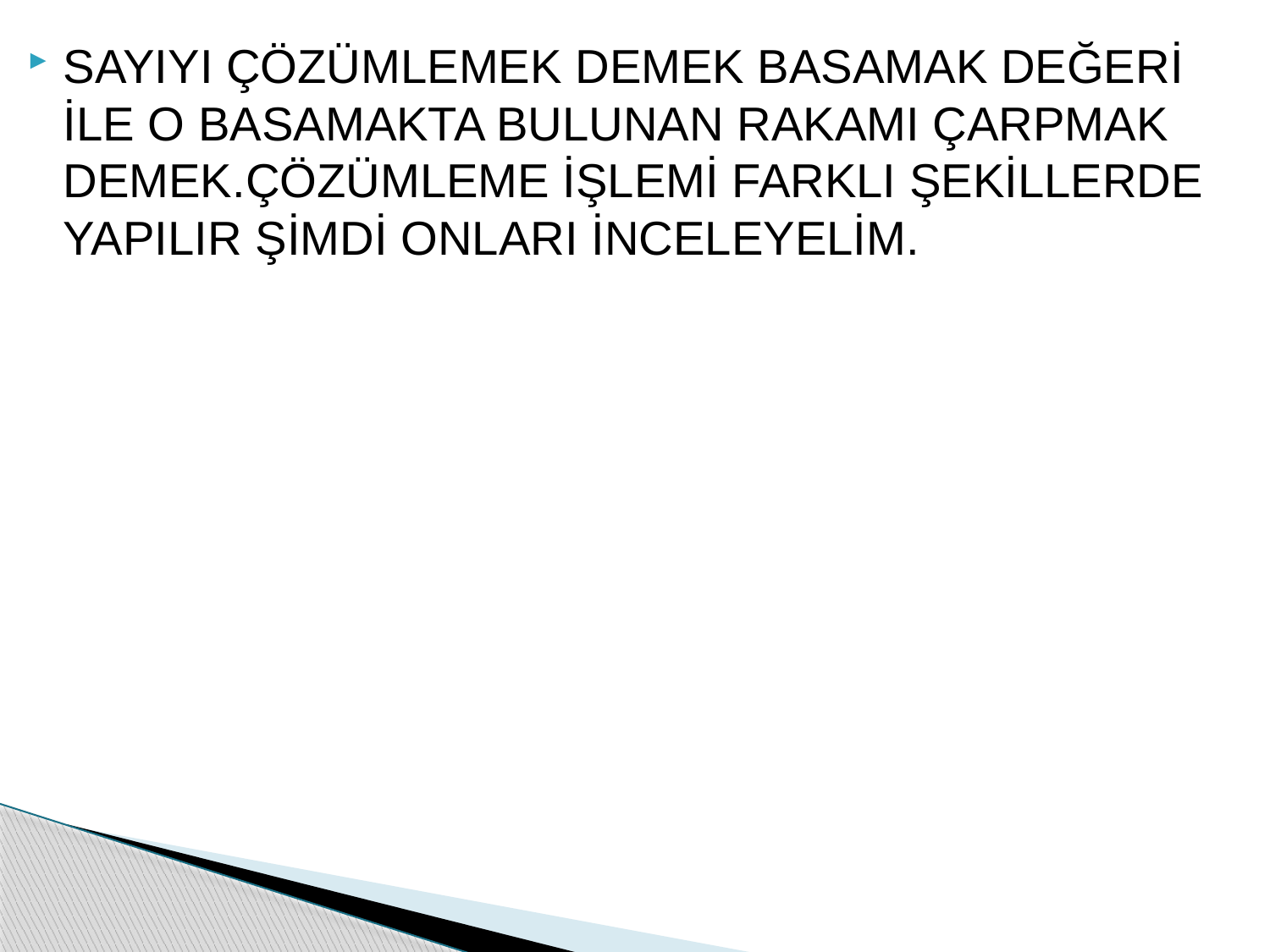

SAYIYI ÇÖZÜMLEMEK DEMEK BASAMAK DEĞERİ İLE O BASAMAKTA BULUNAN RAKAMI ÇARPMAK DEMEK.ÇÖZÜMLEME İŞLEMİ FARKLI ŞEKİLLERDE YAPILIR ŞİMDİ ONLARI İNCELEYELİM.